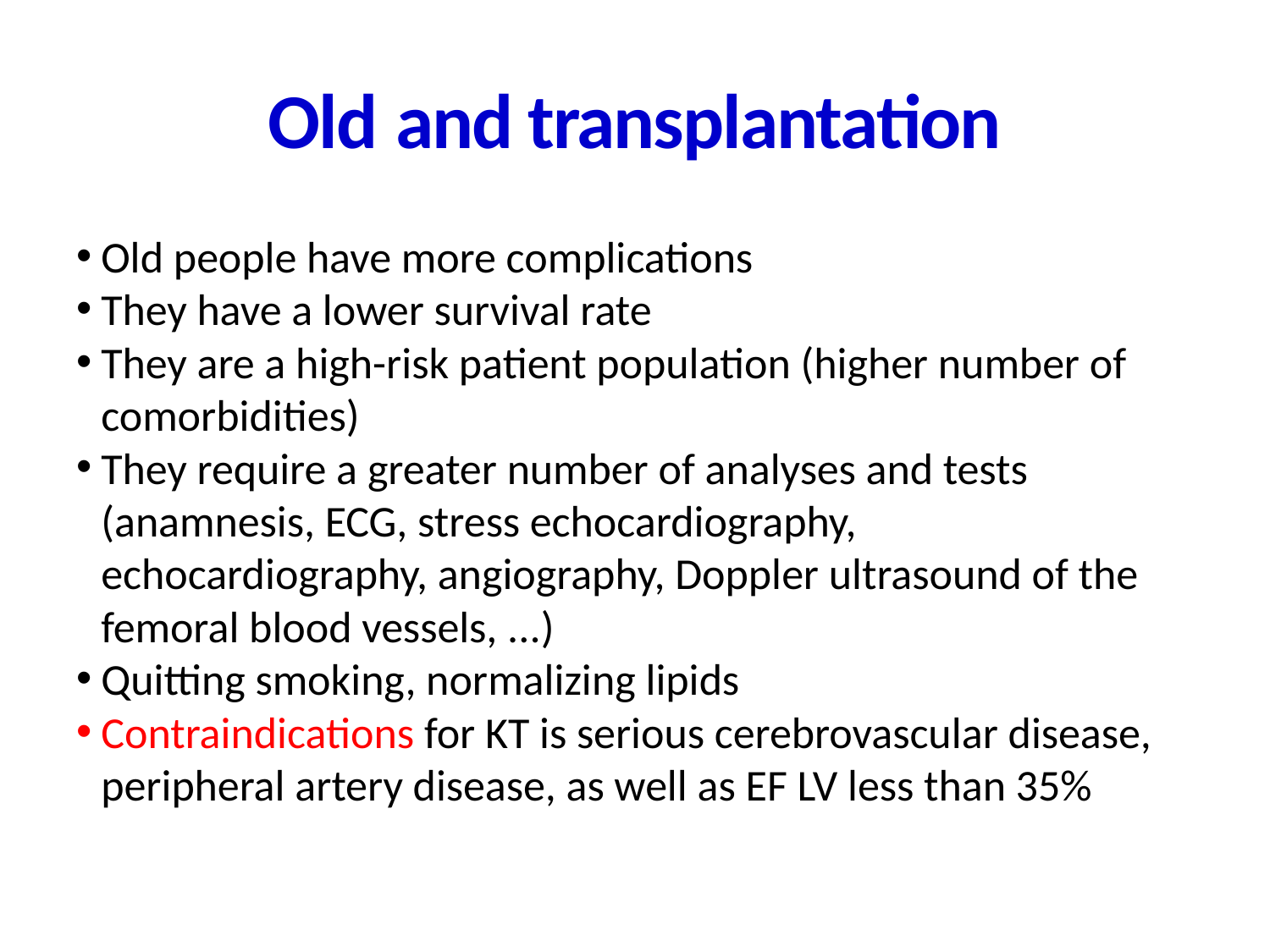

# Old and transplantation
Old people have more complications
They have a lower survival rate
They are a high-risk patient population (higher number of comorbidities)
They require a greater number of analyses and tests (anamnesis, ECG, stress echocardiography, echocardiography, angiography, Doppler ultrasound of the femoral blood vessels, ...)
Quitting smoking, normalizing lipids
Contraindications for KT is serious cerebrovascular disease, peripheral artery disease, as well as EF LV less than 35%